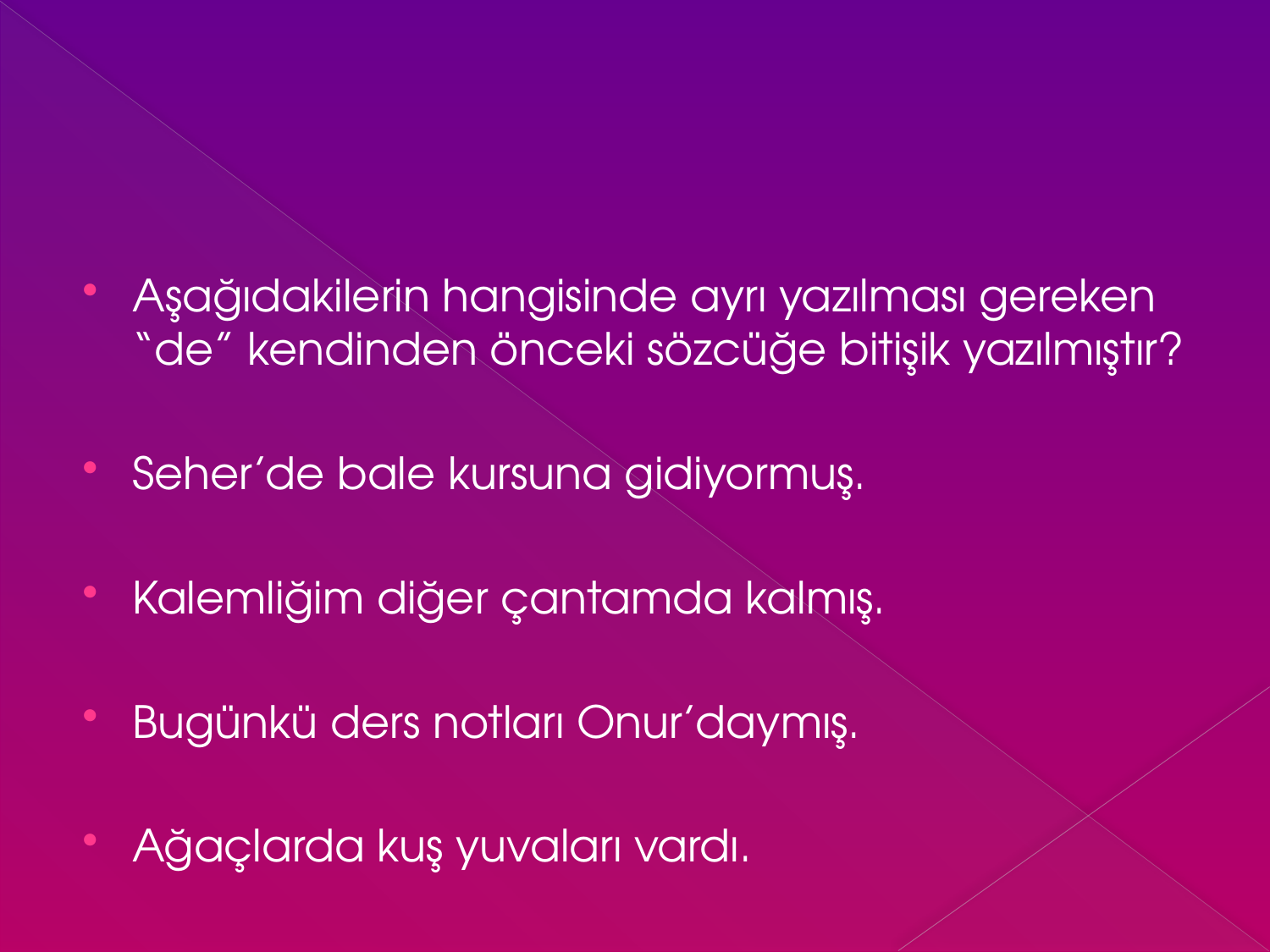

#
Aşağıdakilerin hangisinde ayrı ya­zılması gereken “de” kendinden önceki sözcüğe bitişik yazılmıştır?

Seher’de bale kursuna gidiyormuş.

Kalemliğim diğer çantamda kal­mış.

Bugünkü ders notları Onur’day­mış.

Ağaçlarda kuş yuvaları vardı.